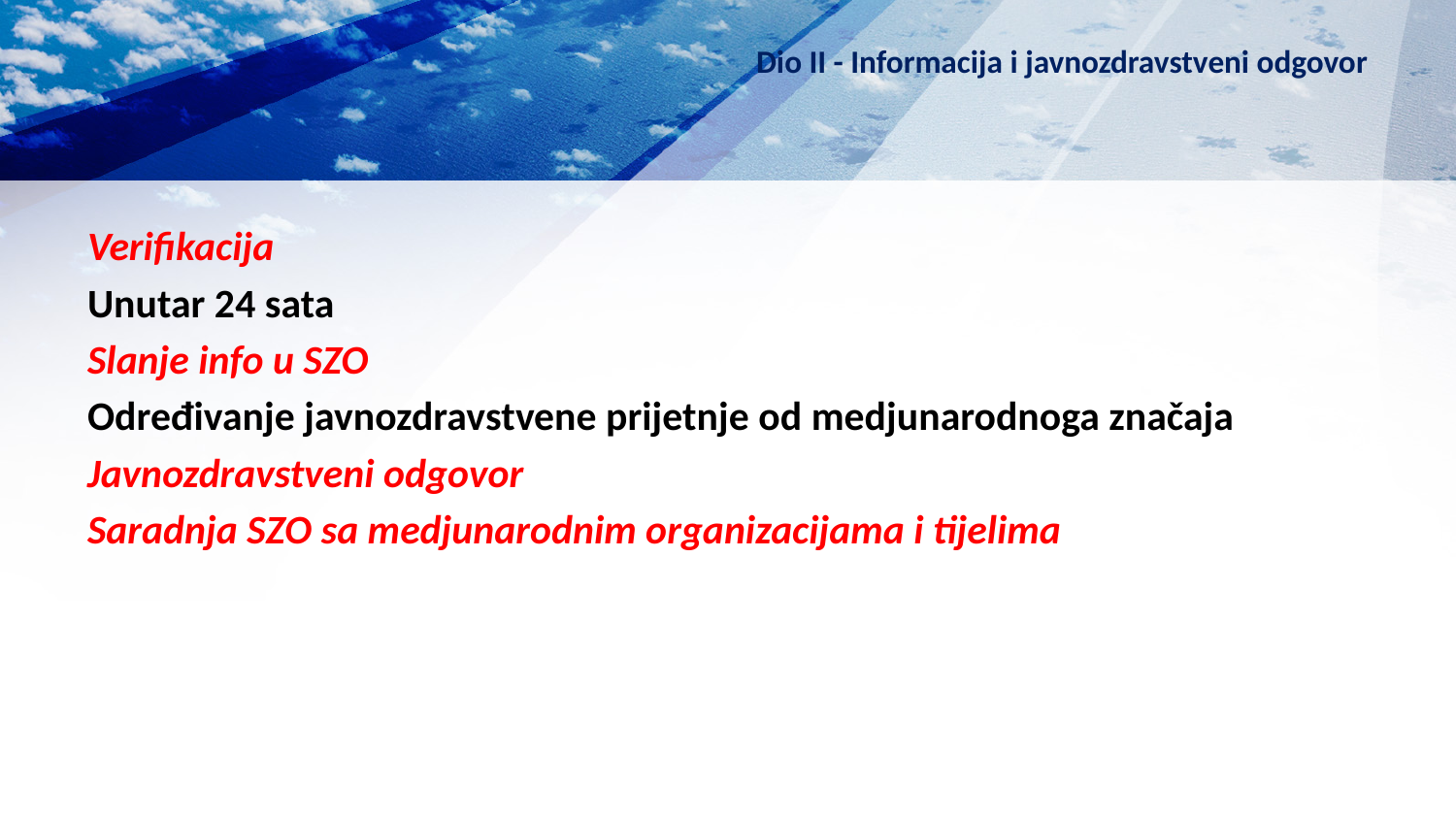

# Dio II - Informacija i javnozdravstveni odgovor

Verifikacija
Unutar 24 sata
Slanje info u SZO
Određivanje javnozdravstvene prijetnje od medjunarodnoga značaja
Javnozdravstveni odgovor
Saradnja SZO sa medjunarodnim organizacijama i tijelima